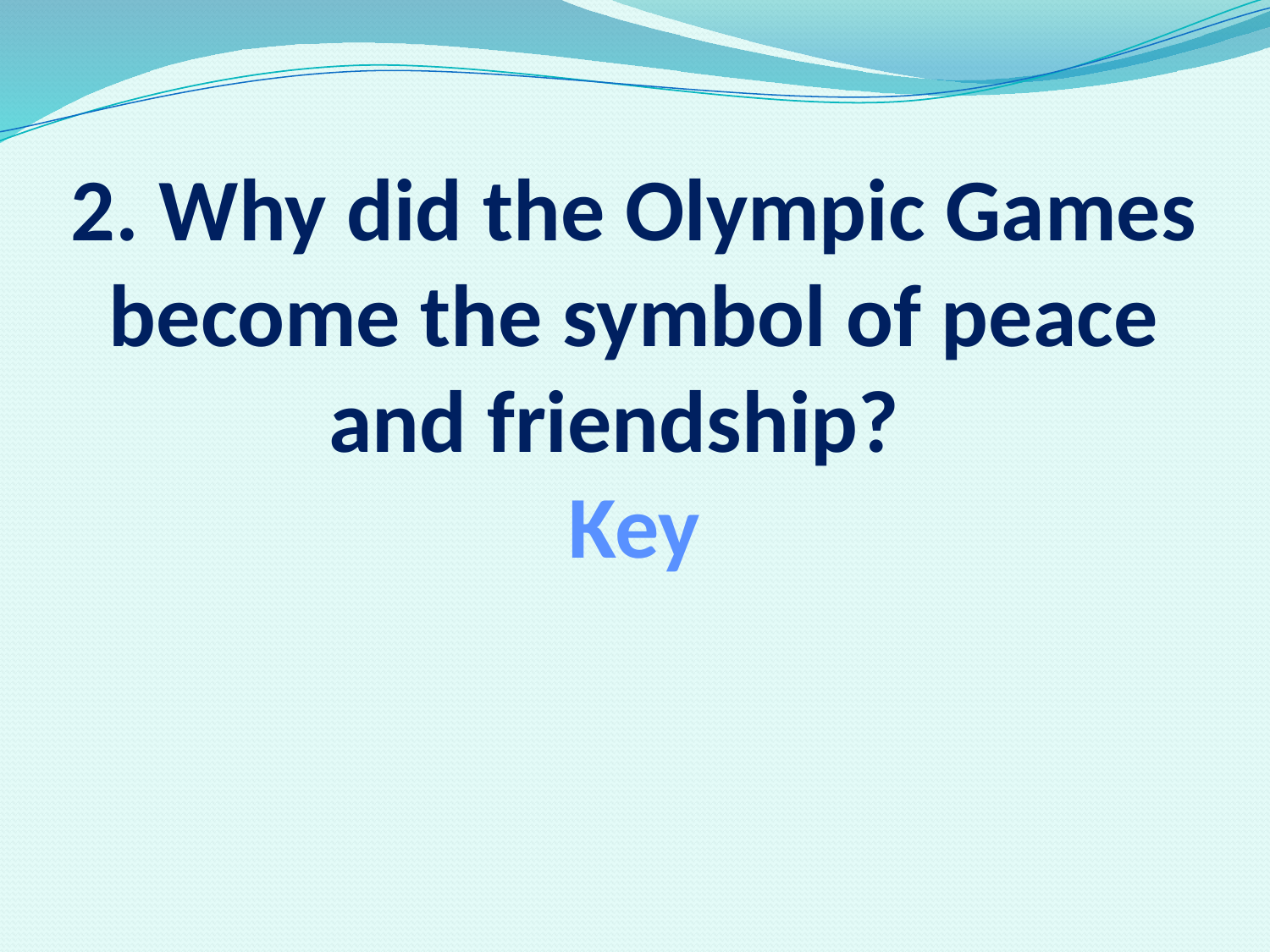

# 2. Why did the Olympic Games become the symbol of peace and friendship? Key